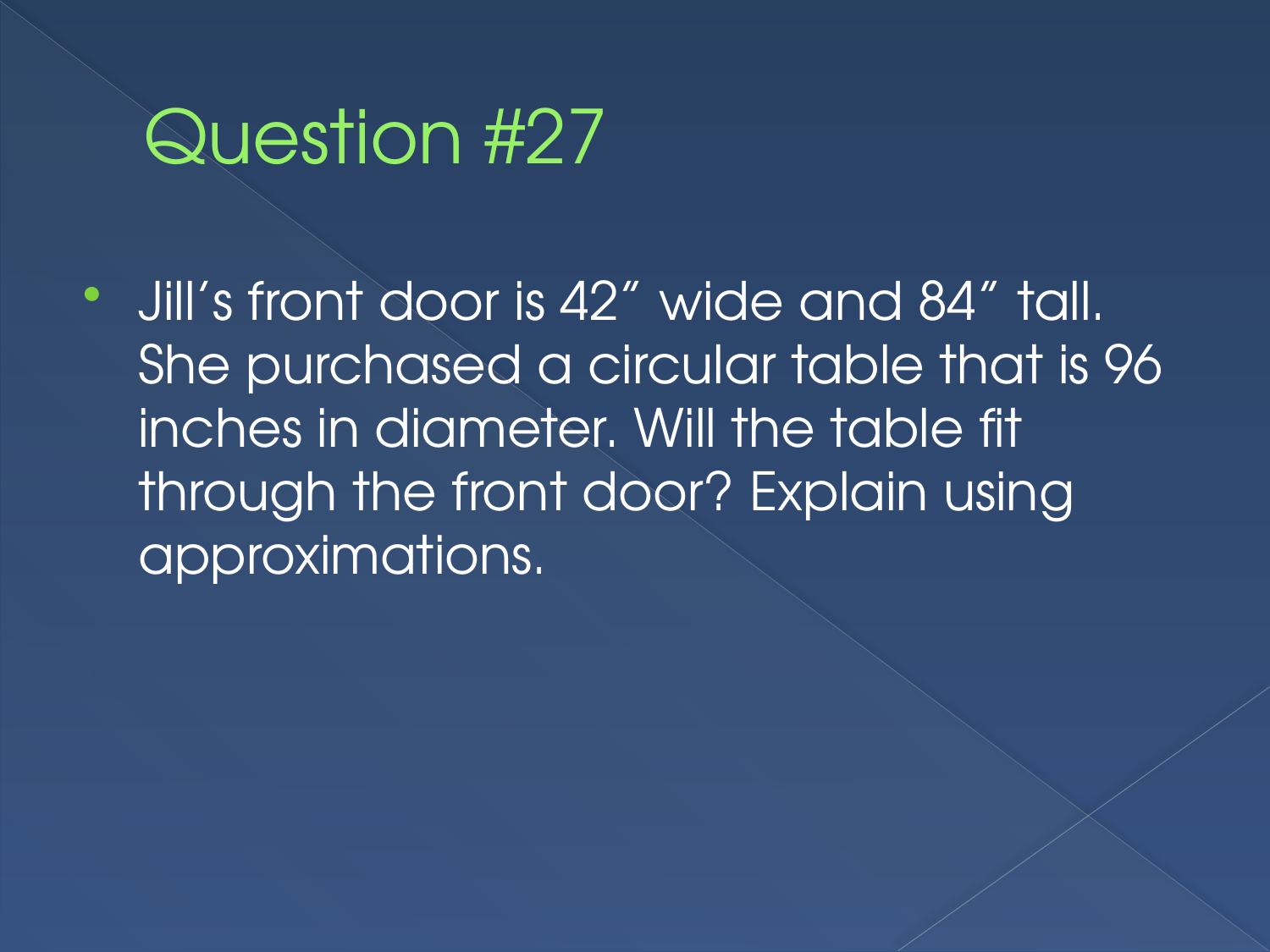

# Question #27
Jill’s front door is 42” wide and 84” tall. She purchased a circular table that is 96 inches in diameter. Will the table fit through the front door? Explain using approximations.